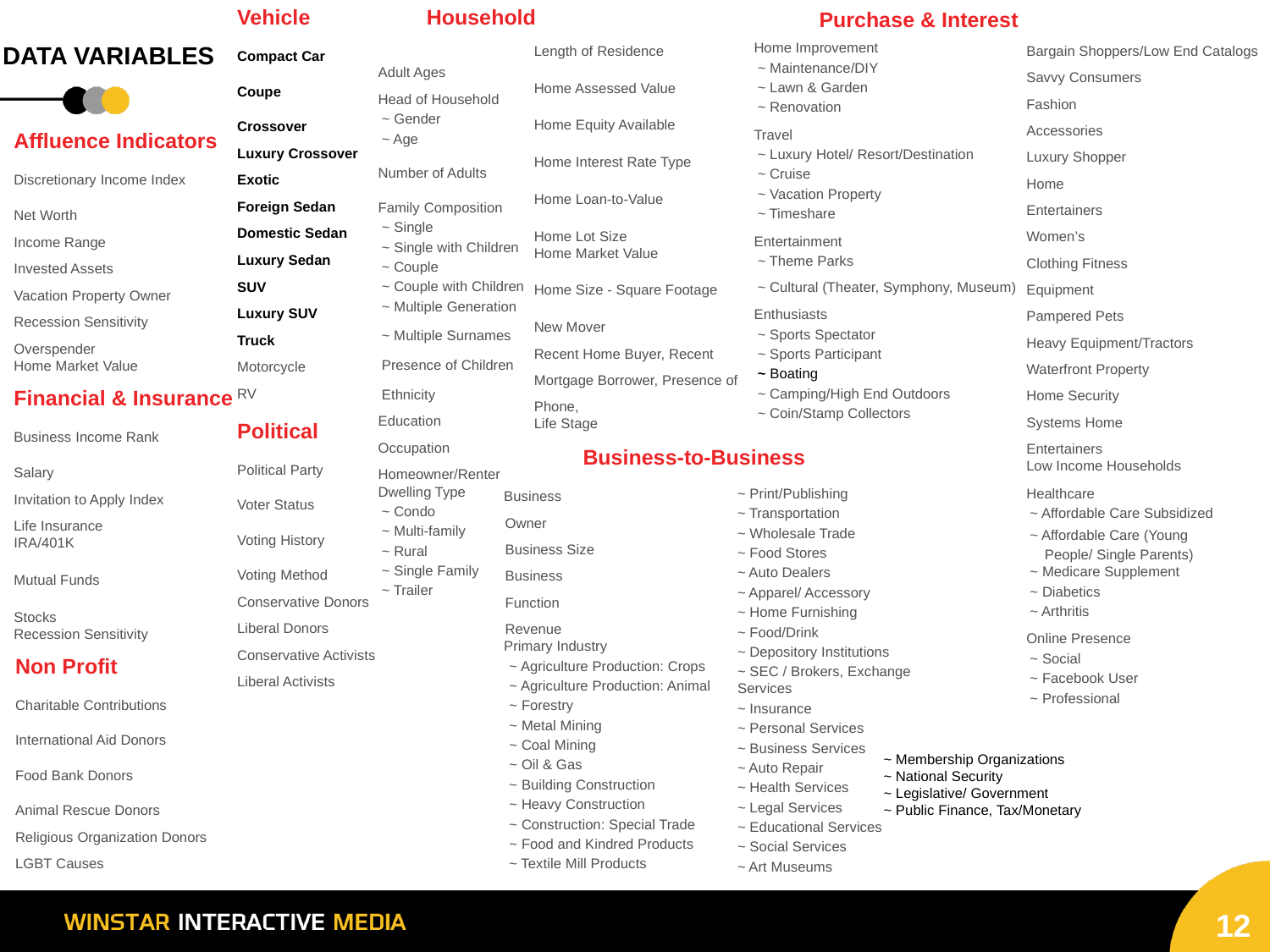

Household
Adult Ages
Head of Household
~ Gender
~ Age
Number of Adults
Family Composition
~ Single
~ Single with Children
~ Couple
~ Couple with Children
~ Multiple Generation
~ Multiple Surnames
Presence of Children
Ethnicity
Education
Occupation Homeowner/Renter
Dwelling Type
~ Condo
~ Multi-family
~ Rural
~ Single Family
~ Trailer

Vehicle
Compact Car
Coupe
Crossover
Luxury Crossover
Exotic
Foreign Sedan
Domestic Sedan
Luxury Sedan
SUV
Luxury SUV
Truck
Motorcycle
RV

Purchase & Interest
Home Improvement
~ Maintenance/DIY
~ Lawn & Garden
~ Renovation
Travel
~ Luxury Hotel/ Resort/Destination
~ Cruise
~ Vacation Property
~ Timeshare
Entertainment
~ Theme Parks
~ Cultural (Theater, Symphony, Museum)
Enthusiasts
~ Sports Spectator
~ Sports Participant
~ Boating
~ Camping/High End Outdoors
~ Coin/Stamp Collectors
DATA VARIABLES
Length of Residence
Home Assessed Value
Home Equity Available
Home Interest Rate Type
Home Loan-to-Value
Home Lot Size
Home Market Value
Home Size - Square Footage
New Mover
Recent Home Buyer, Recent Mortgage Borrower, Presence of Phone,
Life Stage
Bargain Shoppers/Low End Catalogs Savvy Consumers
Fashion Accessories Luxury Shopper Home Entertainers Women’s Clothing Fitness Equipment Pampered Pets
Heavy Equipment/Tractors Waterfront Property
Home Security Systems Home Entertainers
Low Income Households
Healthcare
~ Affordable Care Subsidized
~ Affordable Care (Young People/ Single Parents)
~ Medicare Supplement
~ Diabetics
~ Arthritis
Online Presence
~ Social
~ Facebook User
~ Professional
Affluence Indicators
Discretionary Income Index
Net Worth
Income Range
Invested Assets
Vacation Property Owner
Recession Sensitivity
Overspender
Home Market Value
Financial & Insurance
Business Income Rank
Salary
Invitation to Apply Index
Life Insurance
IRA/401K
Mutual Funds
Stocks
Recession Sensitivity

Political
Political Party
Voter Status
Voting History
Voting Method
Conservative Donors
Liberal Donors
Conservative Activists
Liberal Activists
Business-to-Business
Business Owner Business Size Business Function Revenue
Primary Industry
~ Agriculture Production: Crops
~ Agriculture Production: Animal
~ Forestry
~ Metal Mining
~ Coal Mining
~ Oil & Gas
~ Building Construction
~ Heavy Construction
~ Construction: Special Trade
~ Food and Kindred Products
~ Textile Mill Products
~ Print/Publishing
~ Transportation
~ Wholesale Trade
~ Food Stores
~ Auto Dealers
~ Apparel/ Accessory
~ Home Furnishing
~ Food/Drink
~ Depository Institutions
~ SEC / Brokers, Exchange Services
~ Insurance
~ Personal Services
~ Business Services
~ Auto Repair
~ Health Services
~ Legal Services
~ Educational Services
~ Social Services
~ Art Museums
Non Profit
Charitable Contributions
International Aid Donors
Food Bank Donors
Animal Rescue Donors
Religious Organization Donors
LGBT Causes
~ Membership Organizations
~ National Security
~ Legislative/ Government
~ Public Finance, Tax/Monetary
12